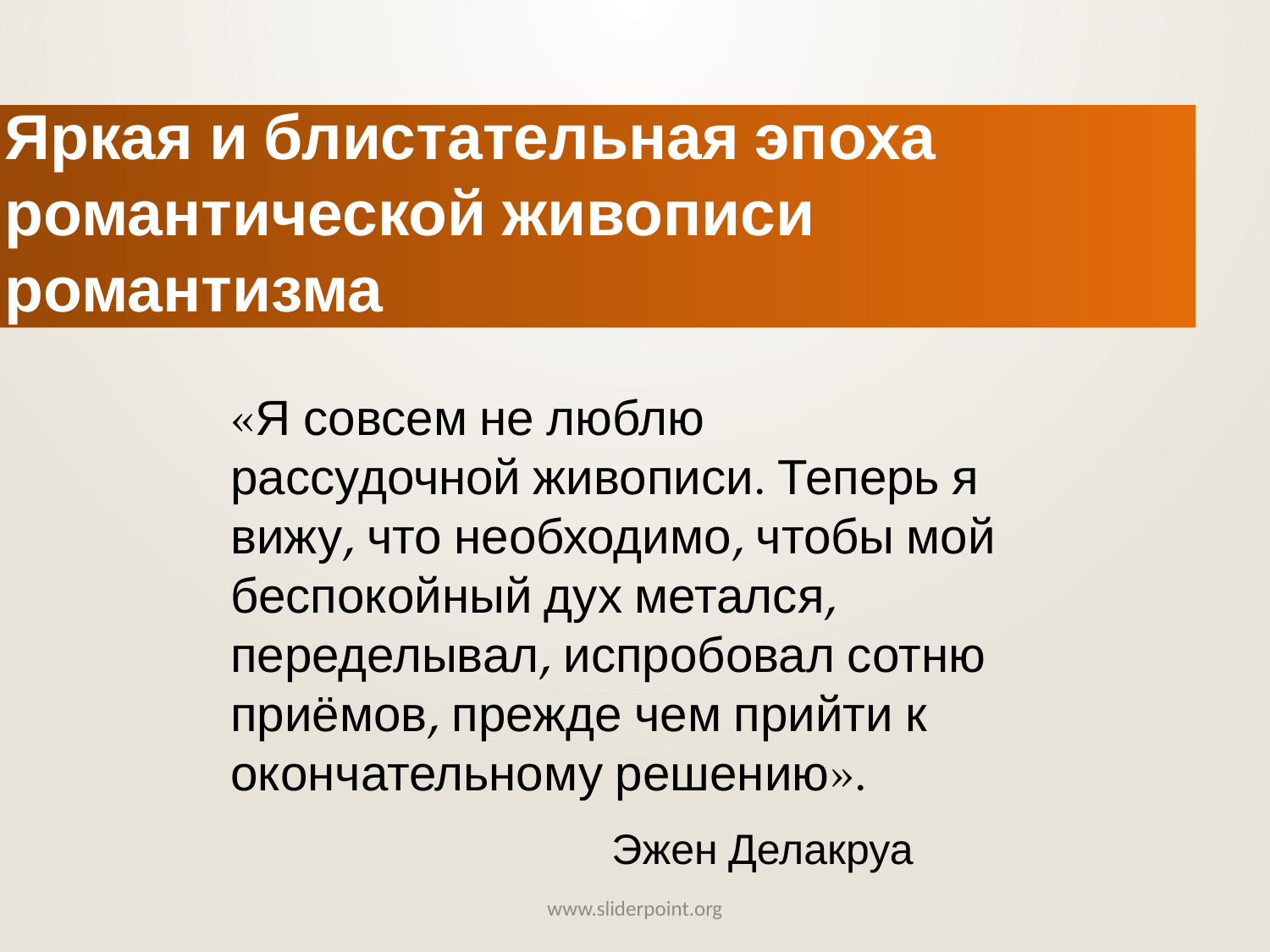

Яркая и блистательная эпоха романтической живописи романтизма

«Я совсем не люблю рассудочной живописи. Теперь я вижу, что необходимо, чтобы мой беспокойный дух метался, переделывал, испробовал сотню приёмов, прежде чем прийти к окончательному решению».
                                    Эжен Делакруа
www.sliderpoint.org